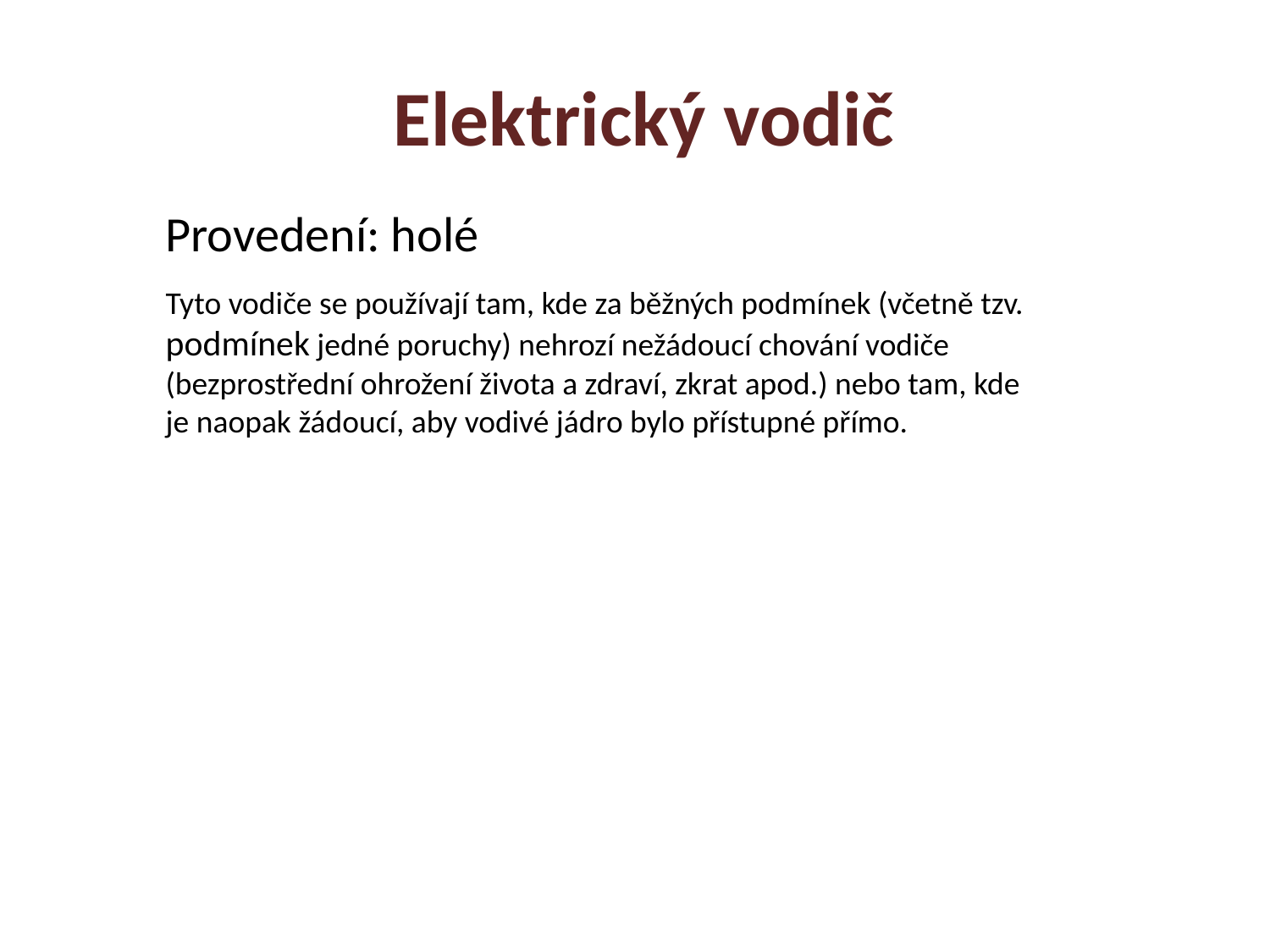

Elektrický vodič
Provedení: holé
Tyto vodiče se používají tam, kde za běžných podmínek (včetně tzv. podmínek jedné poruchy) nehrozí nežádoucí chování vodiče (bezprostřední ohrožení života a zdraví, zkrat apod.) nebo tam, kde je naopak žádoucí, aby vodivé jádro bylo přístupné přímo.